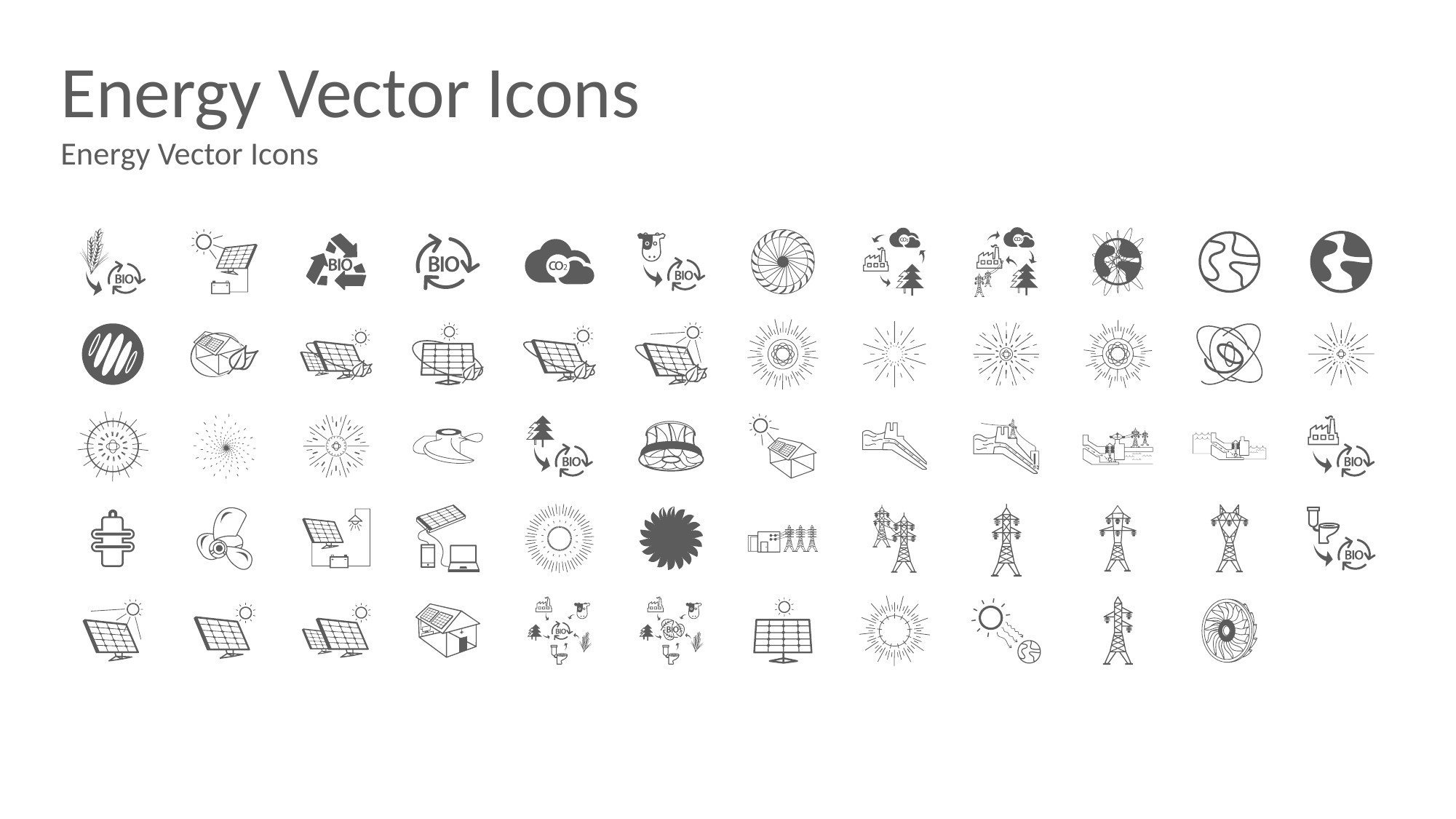

# Energy Vector Icons
Energy Vector Icons